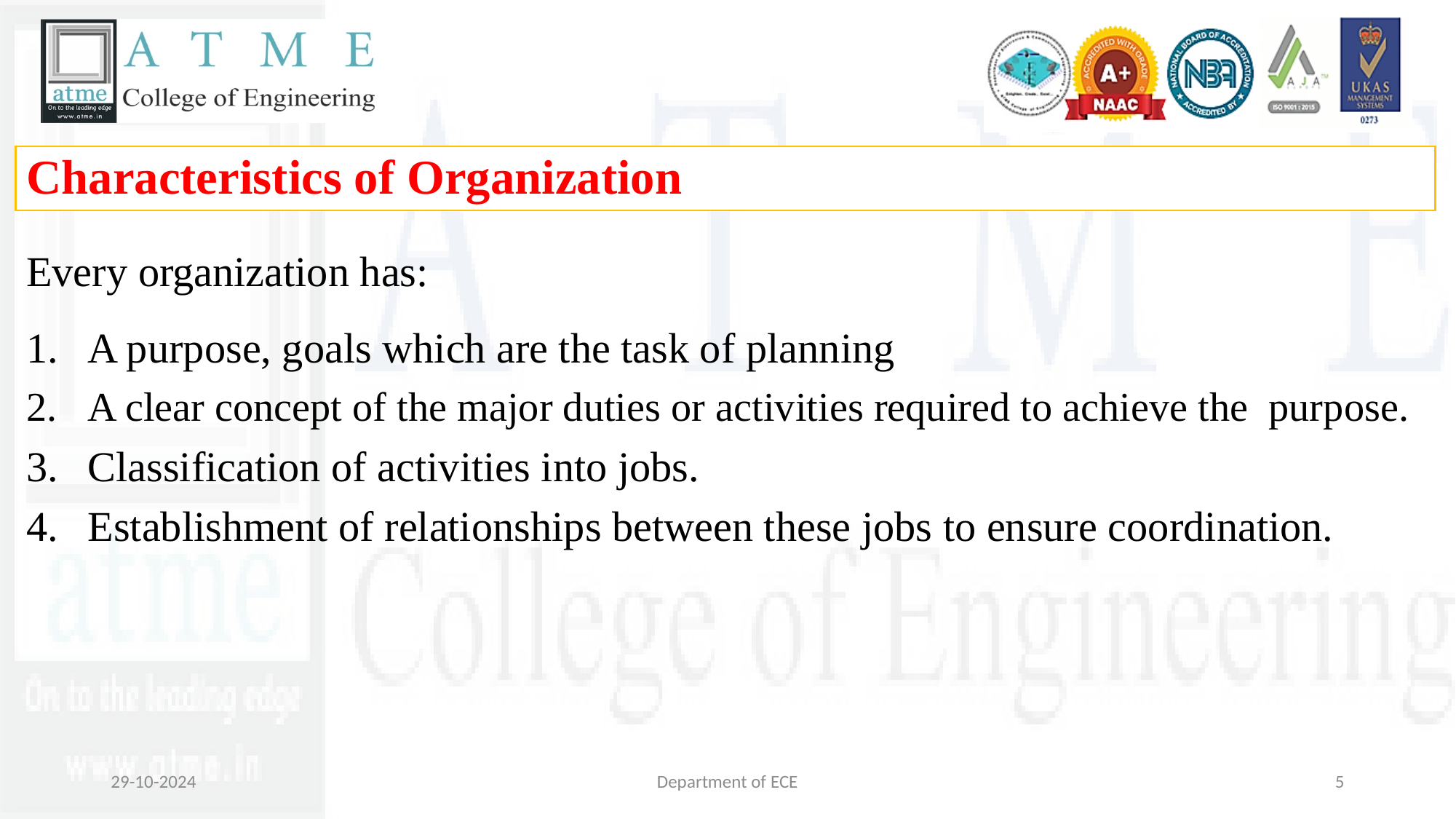

Characteristics of Organization
Every organization has:
A purpose, goals which are the task of planning
A clear concept of the major duties or activities required to achieve the  purpose.
Classification of activities into jobs.
Establishment of relationships between these jobs to ensure coordination.

29-10-2024
Department of ECE
5